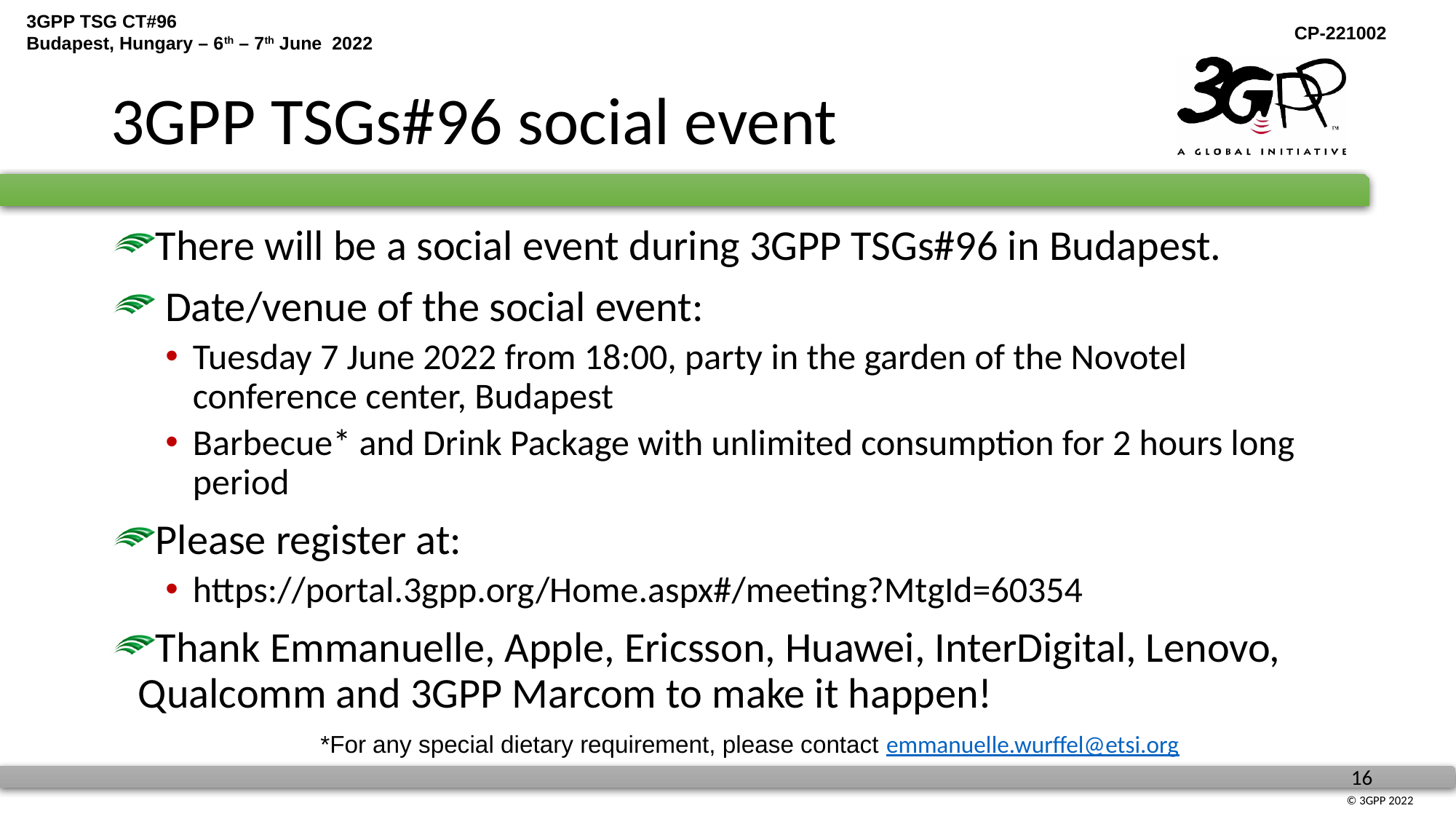

# 3GPP TSGs#96 social event
There will be a social event during 3GPP TSGs#96 in Budapest.
 Date/venue of the social event:
Tuesday 7 June 2022 from 18:00, party in the garden of the Novotel conference center, Budapest
Barbecue* and Drink Package with unlimited consumption for 2 hours long period
Please register at:
https://portal.3gpp.org/Home.aspx#/meeting?MtgId=60354
Thank Emmanuelle, Apple, Ericsson, Huawei, InterDigital, Lenovo, Qualcomm and 3GPP Marcom to make it happen!
*For any special dietary requirement, please contact emmanuelle.wurffel@etsi.org